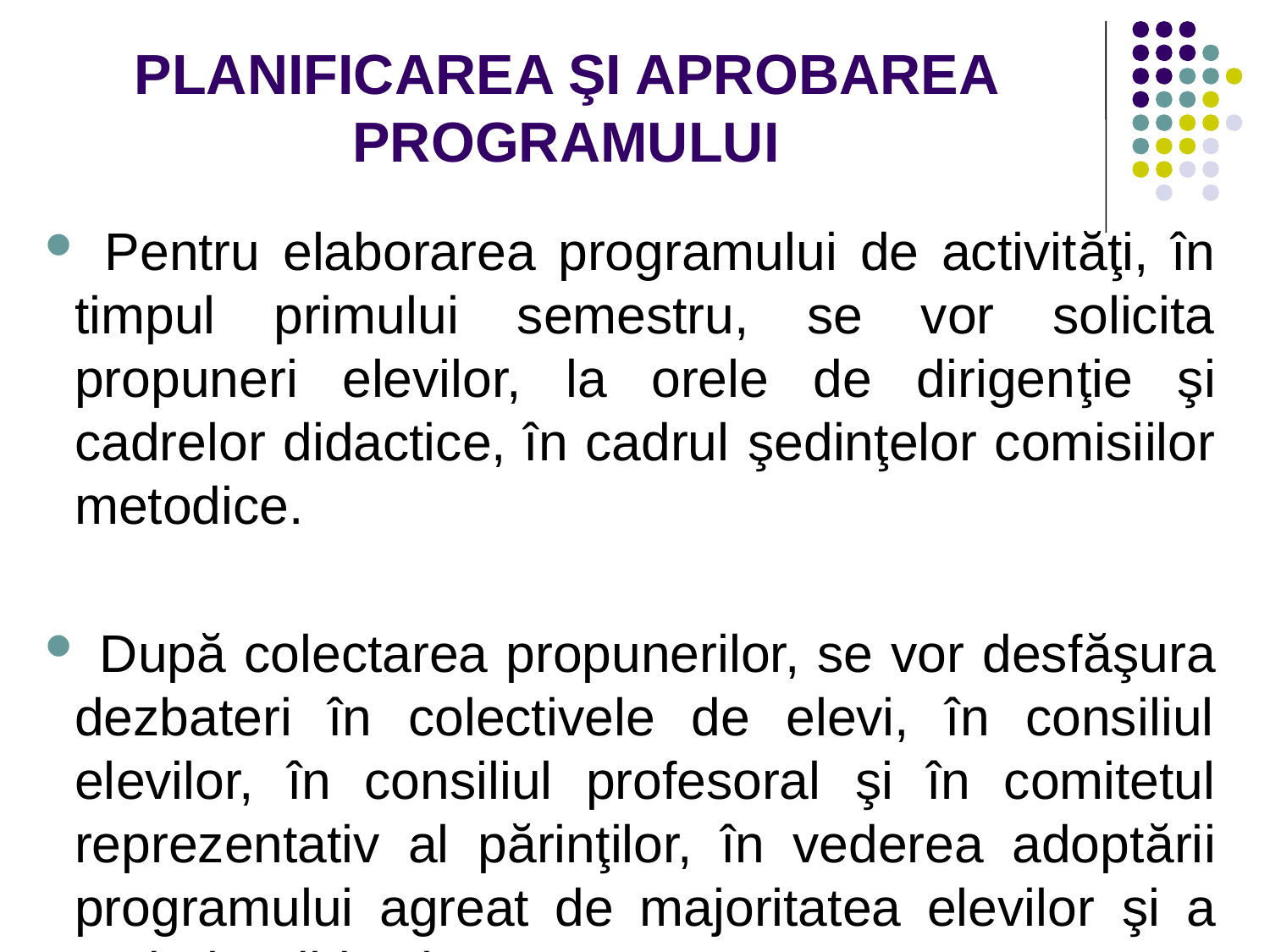

# PLANIFICAREA ŞI APROBAREA PROGRAMULUI
 Pentru elaborarea programului de activităţi, în timpul primului semestru, se vor solicita propuneri elevilor, la orele de dirigenţie şi cadrelor didactice, în cadrul şedinţelor comisiilor metodice.

 După colectarea propunerilor, se vor desfăşura dezbateri în colectivele de elevi, în consiliul elevilor, în consiliul profesoral şi în comitetul reprezentativ al părinţilor, în vederea adoptării programului agreat de majoritatea elevilor şi a cadrelor didactice.